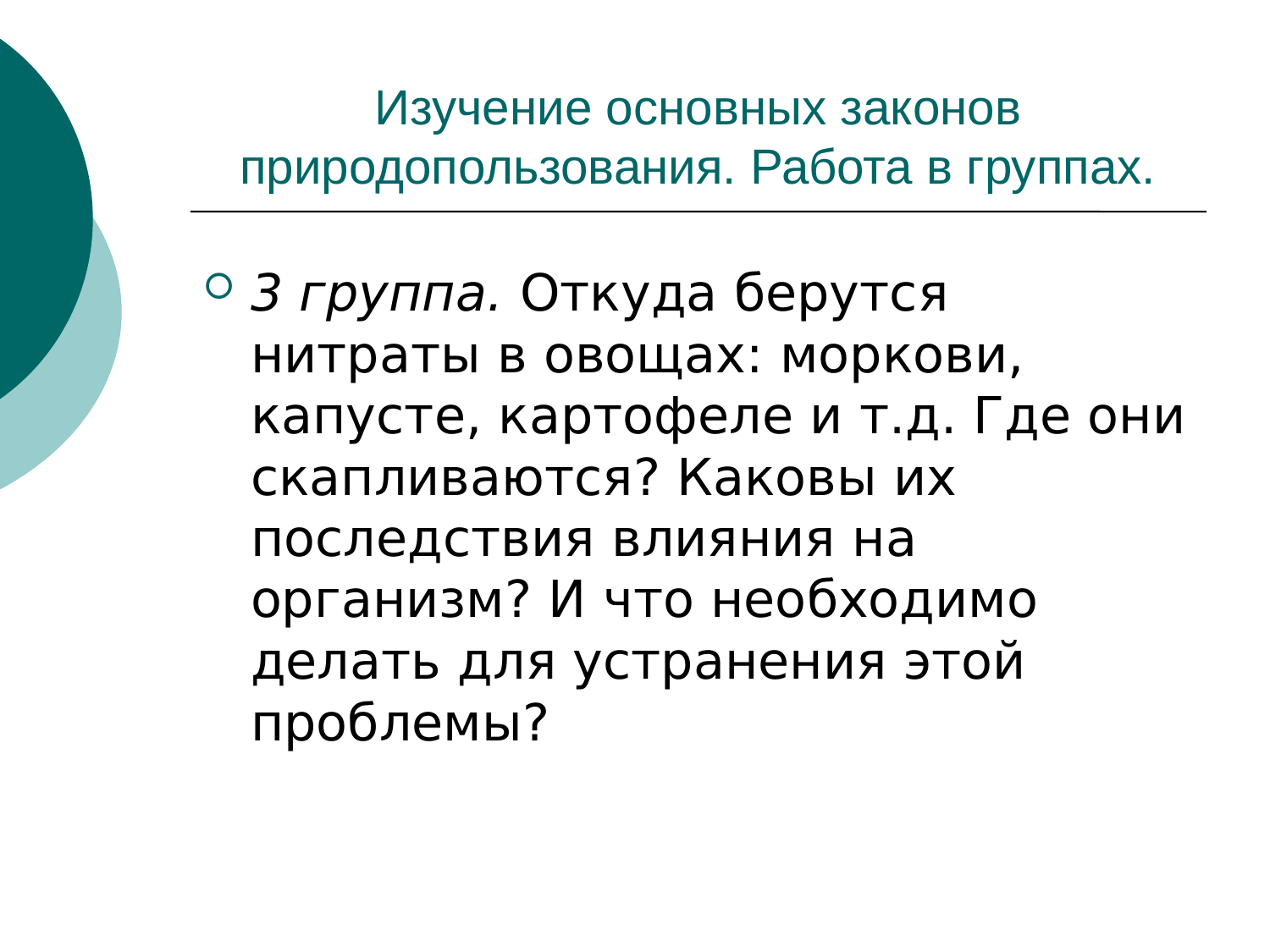

# Изучение основных законов природопользования. Работа в группах.
3 группа. Откуда берутся нитраты в овощах: моркови, капусте, картофеле и т.д. Где они скапливаются? Каковы их последствия влияния на организм? И что необходимо делать для устранения этой проблемы?